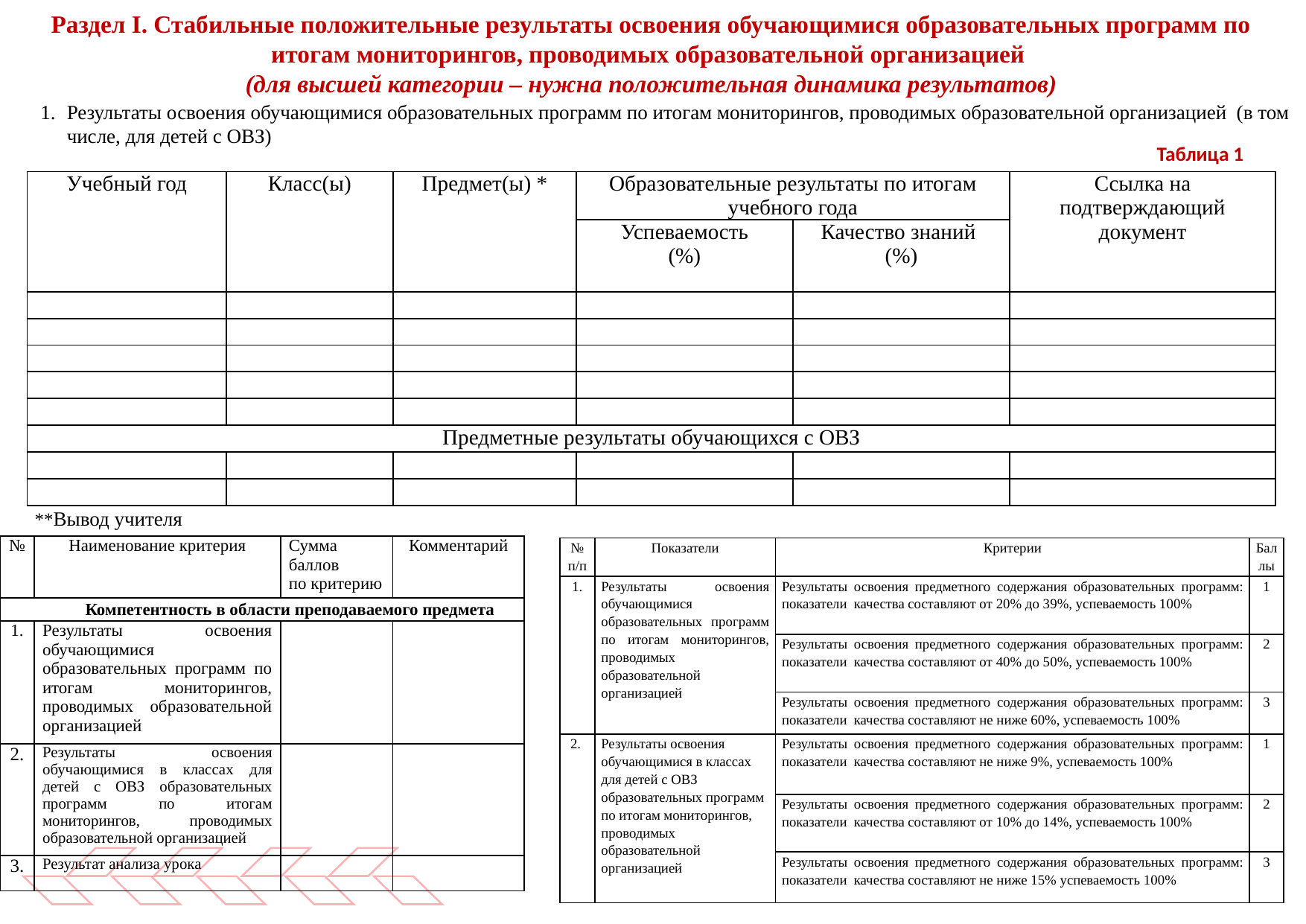

Раздел I. Стабильные положительные результаты освоения обучающимися образовательных программ по итогам мониторингов, проводимых образовательной организацией
(для высшей категории – нужна положительная динамика результатов)
Результаты освоения обучающимися образовательных программ по итогам мониторингов, проводимых образовательной организацией  (в том числе, для детей с ОВЗ)
Таблица 1
| Учебный год | Класс(ы) | Предмет(ы) \* | Образовательные результаты по итогам учебного года |  | Ссылка на подтверждающий документ |
| --- | --- | --- | --- | --- | --- |
|  |  |  | Успеваемость (%) | Качество знаний (%) |  |
|  |  |  |  |  |  |
|  |  |  |  |  |  |
|  |  |  |  |  |  |
|  |  |  |  |  |  |
|  |  |  |  |  |  |
| Предметные результаты обучающихся с ОВЗ |  |  |  |  |  |
|  |  |  |  |  |  |
|  |  |  |  |  |  |
**Вывод учителя
| № | Наименование критерия | Сумма баллов по критерию | Комментарий |
| --- | --- | --- | --- |
| Компетентность в области преподаваемого предмета |  |  |  |
| 1. | Результаты освоения обучающимися образовательных программ по итогам мониторингов, проводимых образовательной организацией |  |  |
| 2. | Результаты освоения обучающимися в классах для детей с ОВЗ образовательных программ по итогам мониторингов, проводимых образовательной организацией |  |  |
| 3. | Результат анализа урока |  |  |
| № п/п | Показатели | Критерии | Баллы |
| --- | --- | --- | --- |
| 1. | Результаты освоения обучающимися образовательных программ по итогам мониторингов, проводимых образовательной организацией | Результаты освоения предметного содержания образовательных программ: показатели качества составляют от 20% до 39%, успеваемость 100% | 1 |
|  |  | Результаты освоения предметного содержания образовательных программ: показатели качества составляют от 40% до 50%, успеваемость 100% | 2 |
|  |  | Результаты освоения предметного содержания образовательных программ: показатели качества составляют не ниже 60%, успеваемость 100% | 3 |
| 2. | Результаты освоения обучающимися в классах для детей с ОВЗ образовательных программ по итогам мониторингов, проводимых образовательной организацией | Результаты освоения предметного содержания образовательных программ: показатели качества составляют не ниже 9%, успеваемость 100% | 1 |
|  |  | Результаты освоения предметного содержания образовательных программ: показатели качества составляют от 10% до 14%, успеваемость 100% | 2 |
|  |  | Результаты освоения предметного содержания образовательных программ: показатели качества составляют не ниже 15% успеваемость 100% | 3 |